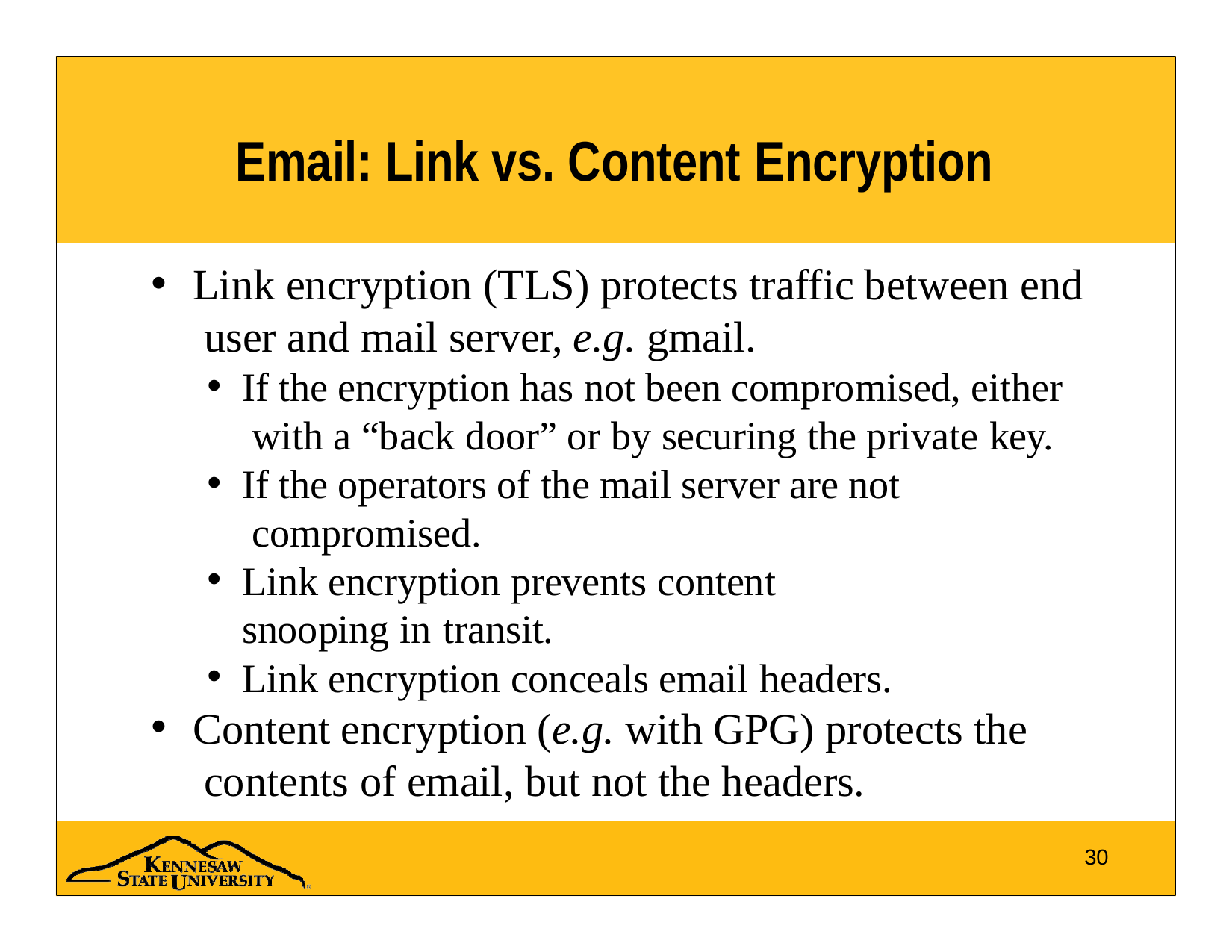

# Email: Link vs. Content Encryption
Link encryption (TLS) protects traffic between end  user and mail server, e.g. gmail.
If the encryption has not been compromised, either  with a “back door” or by securing the private key.
If the operators of the mail server are not  compromised.
Link encryption prevents content snooping in transit.
Link encryption conceals email headers.
Content encryption (e.g. with GPG) protects the  contents of email, but not the headers.

30